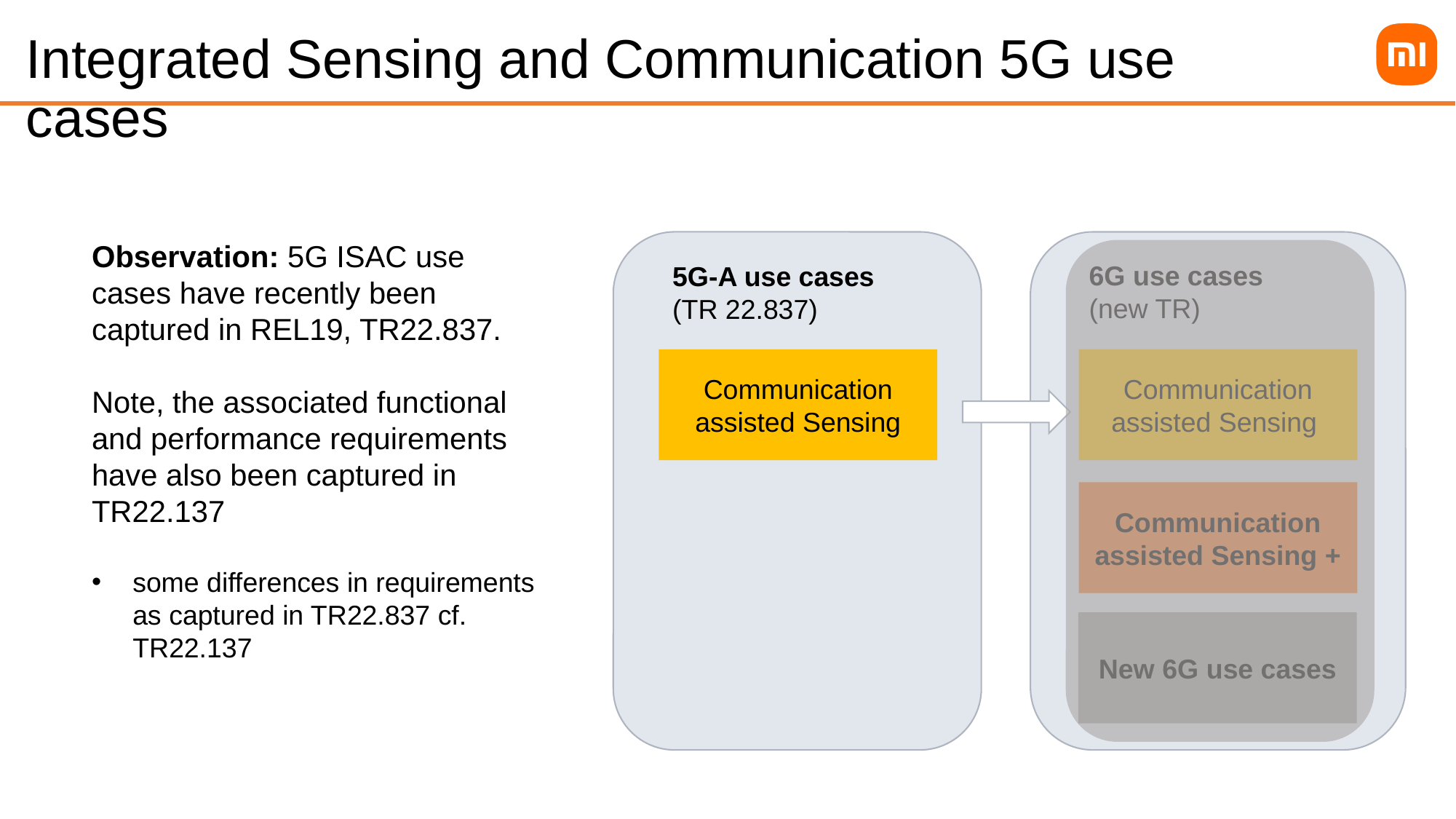

Integrated Sensing and Communication 5G use cases
Observation: 5G ISAC use cases have recently been captured in REL19, TR22.837.

Note, the associated functional and performance requirements have also been captured in TR22.137

some differences in requirements as captured in TR22.837 cf. TR22.137

6G use cases
(new TR)
5G-A use cases
(TR 22.837)

Communication assisted Sensing
Communication assisted Sensing

Communication assisted Sensing +
New 6G use cases